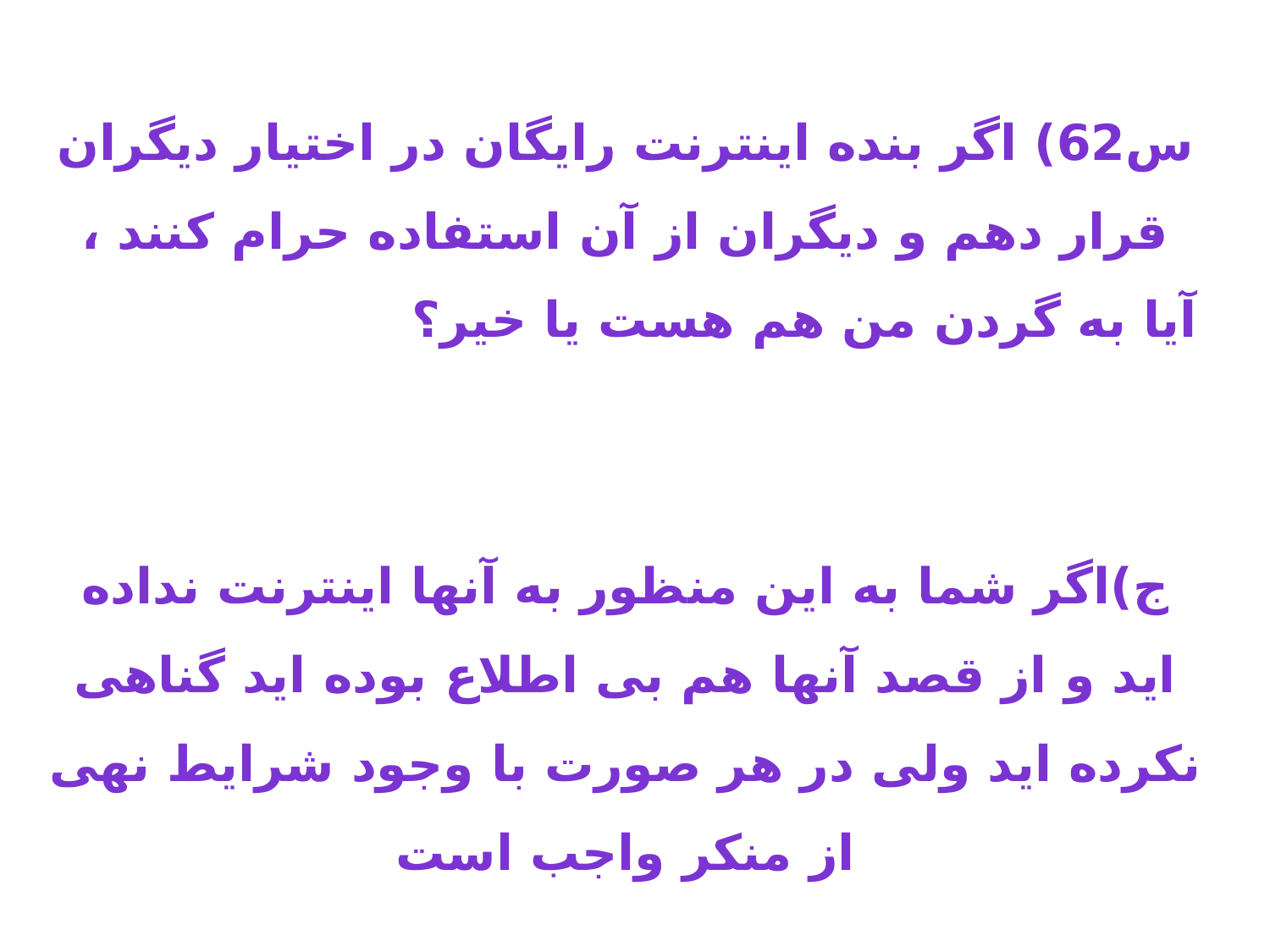

س62) اگر بنده اینترنت رایگان در اختیار دیگران قرار دهم و دیگران از آن استفاده حرام کنند ، آیا به گردن من هم هست یا خیر؟                                                                                                                                                        ج)اگر شما به این منظور به آنها اینترنت نداده اید و از قصد آنها هم بی اطلاع بوده اید گناهی نکرده اید ولی در هر صورت با وجود شرایط نهی از منکر واجب است